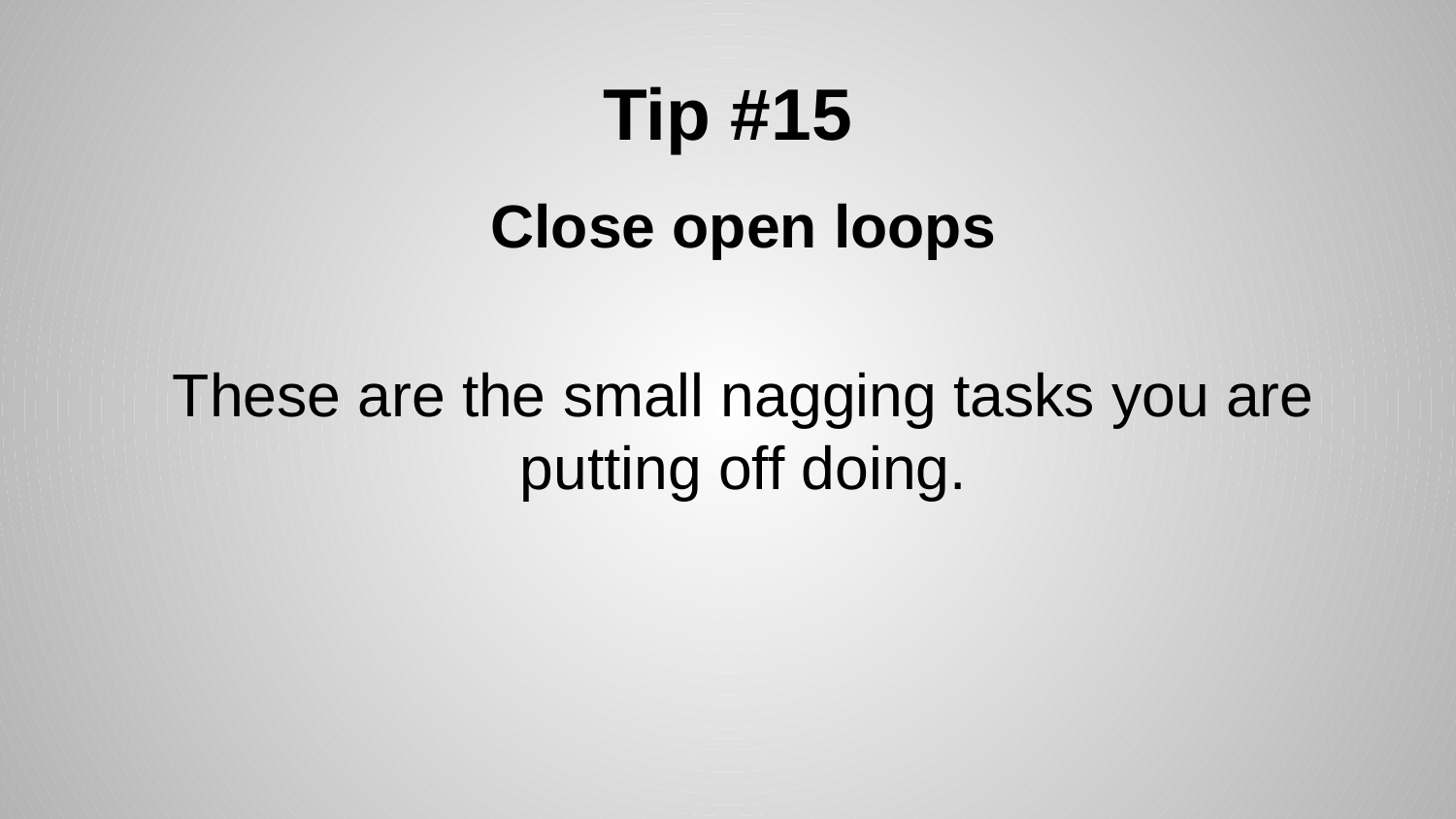

# Tip #15

Close open loops

These are the small nagging tasks you are putting off doing.